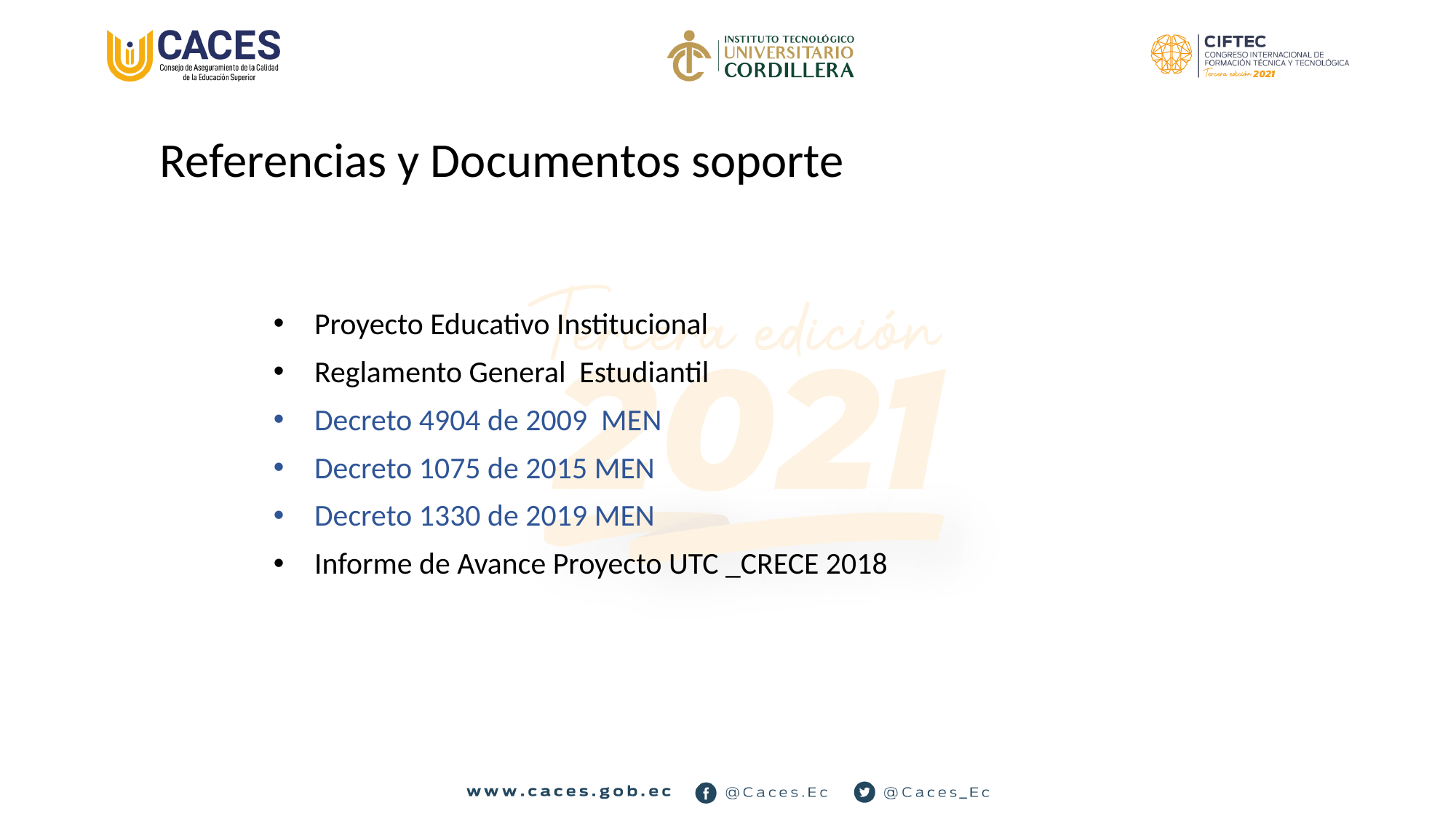

# Referencias y Documentos soporte

Proyecto Educativo Institucional
Reglamento General  Estudiantil
Decreto 4904 de 2009  MEN
Decreto 1075 de 2015 MEN
Decreto 1330 de 2019 MEN
Informe de Avance Proyecto UTC _CRECE 2018